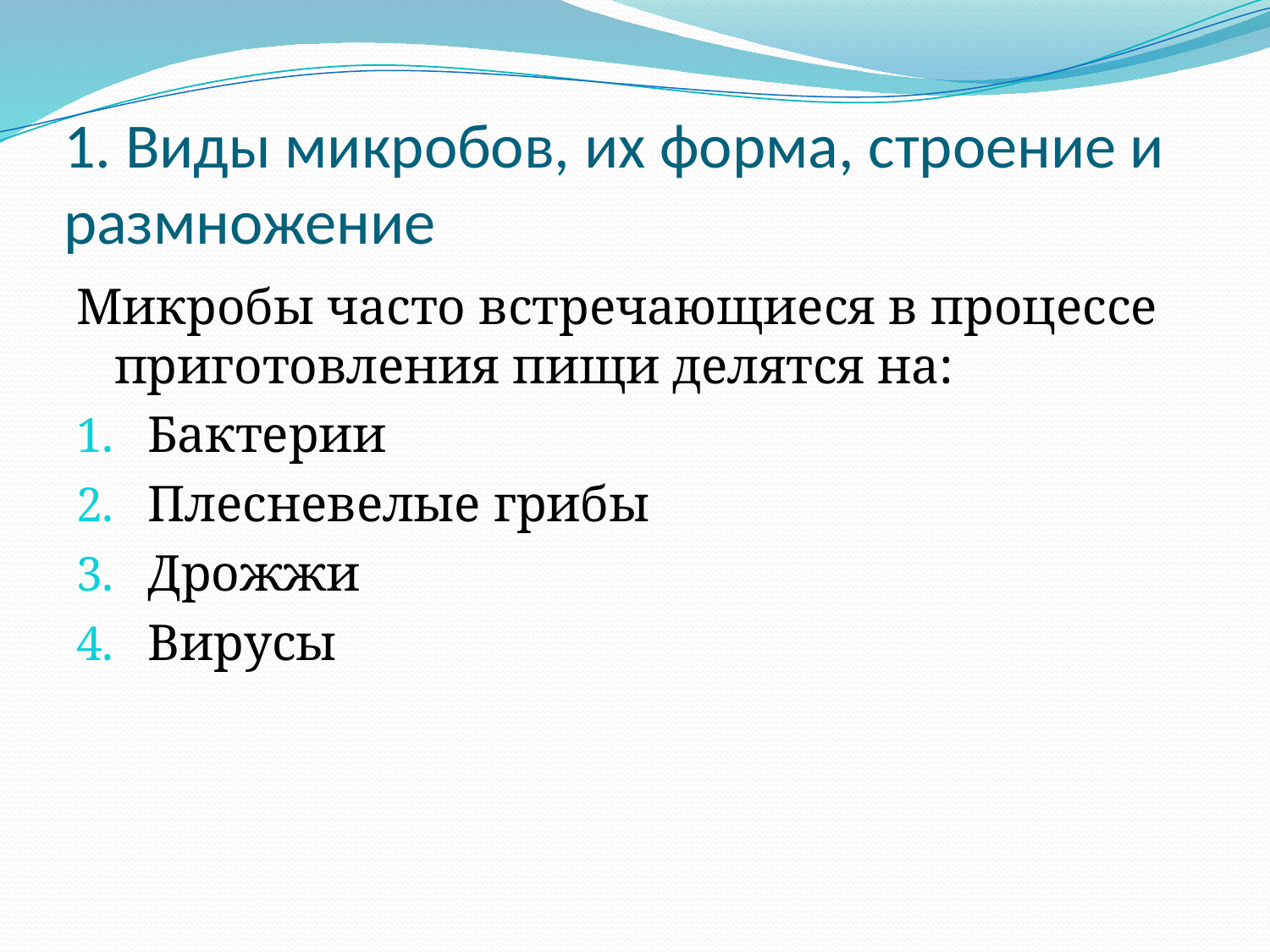

# 1. Виды микробов, их форма, строение и размножение
Микробы часто встречающиеся в процессе приготовления пищи делятся на:
Бактерии
Плесневелые грибы
Дрожжи
Вирусы